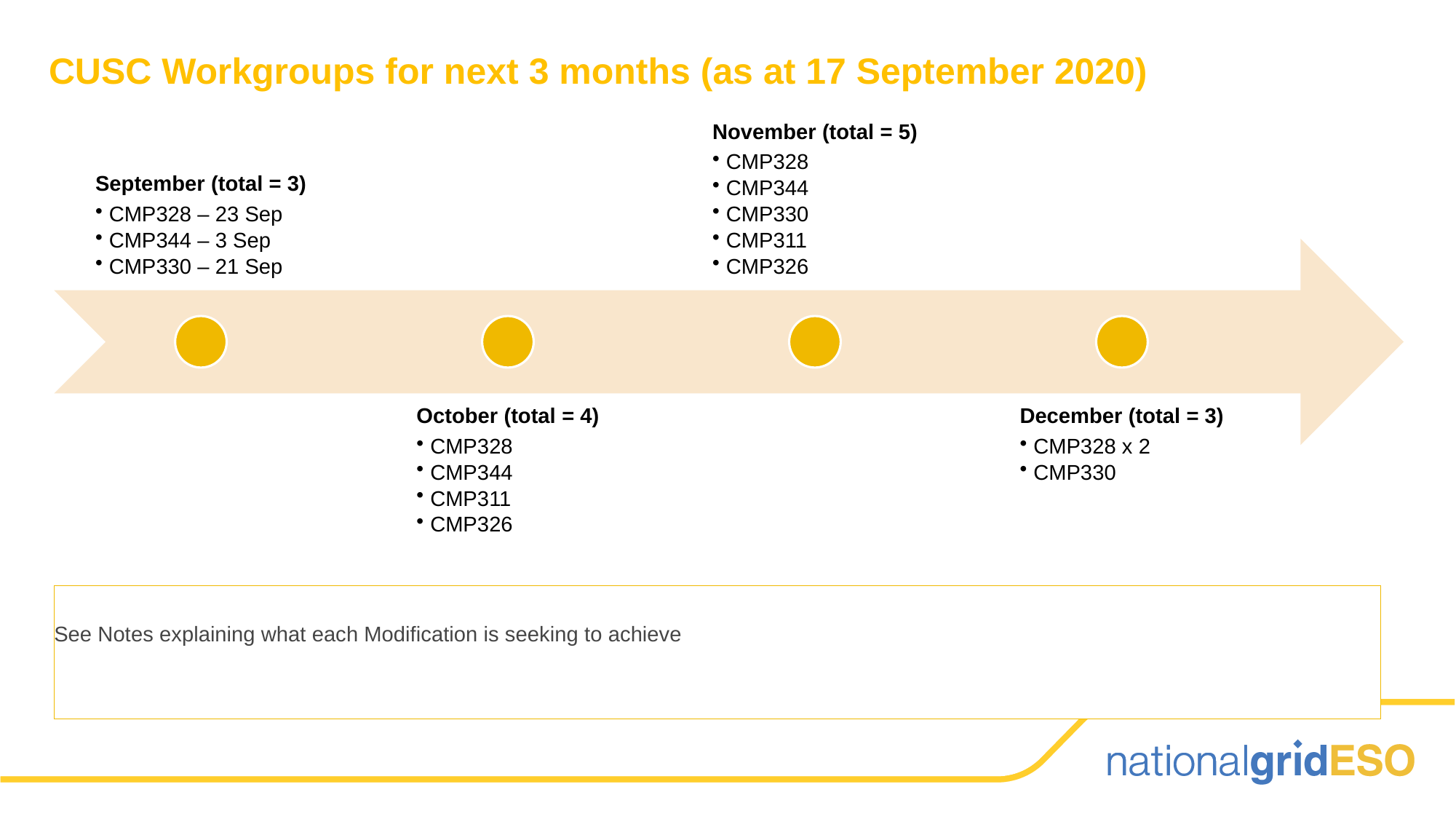

CUSC Workgroups for next 3 months (as at 17 September 2020)
September (total = 3)
CMP328 – 23 Sep
CMP344 – 3 Sep
CMP330 – 21 Sep
October (total = 4)
CMP328
CMP344
CMP311
CMP326
November (total = 5)
CMP328
CMP344
CMP330
CMP311
CMP326
December (total = 3)
CMP328 x 2
CMP330
See Notes explaining what each Modification is seeking to achieve